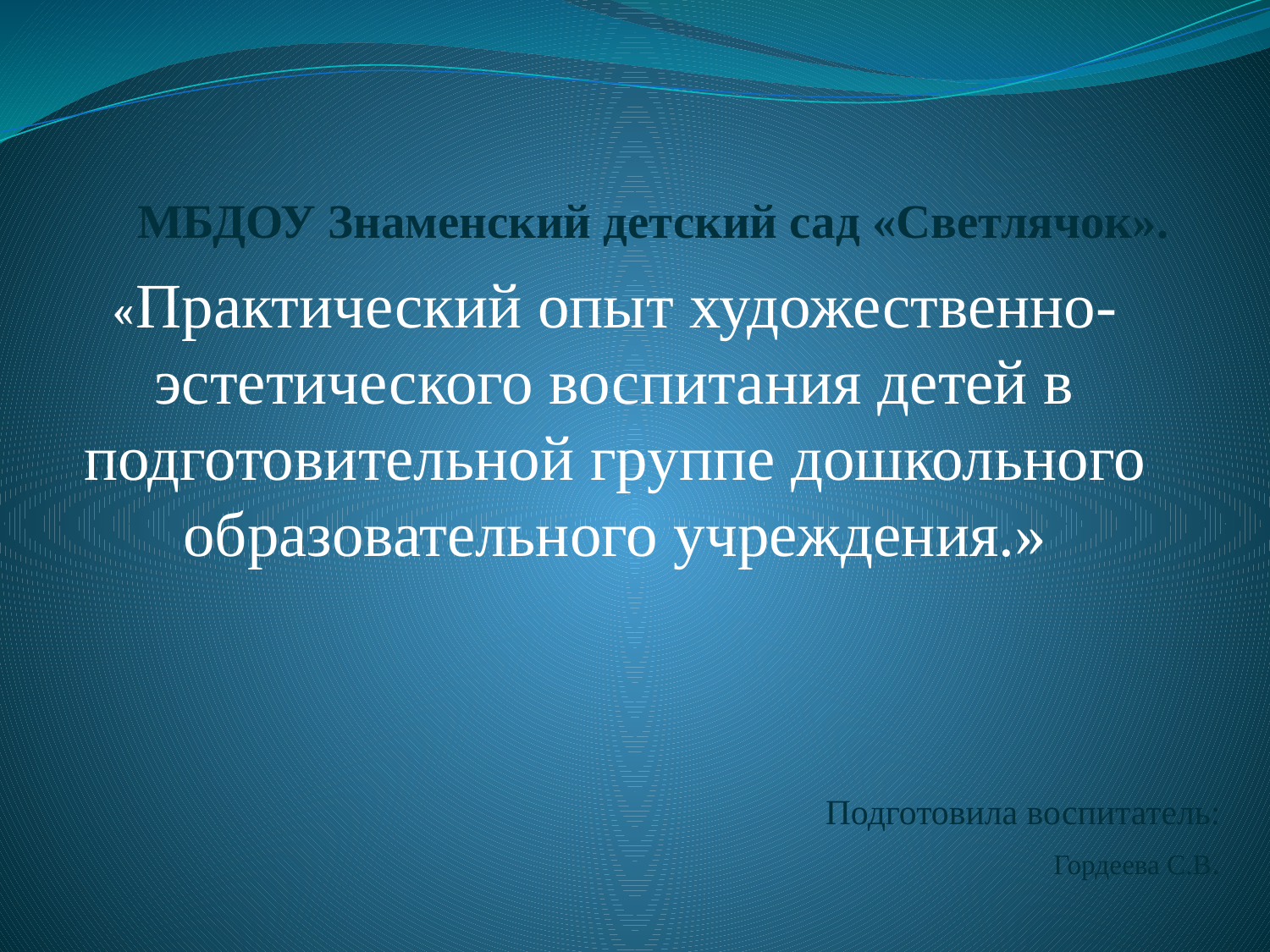

# МБДОУ Знаменский детский сад «Светлячок».
«Практический опыт художественно-эстетического воспитания детей в подготовительной группе дошкольного образовательного учреждения.»
Подготовила воспитатель:
Гордеева С.В.